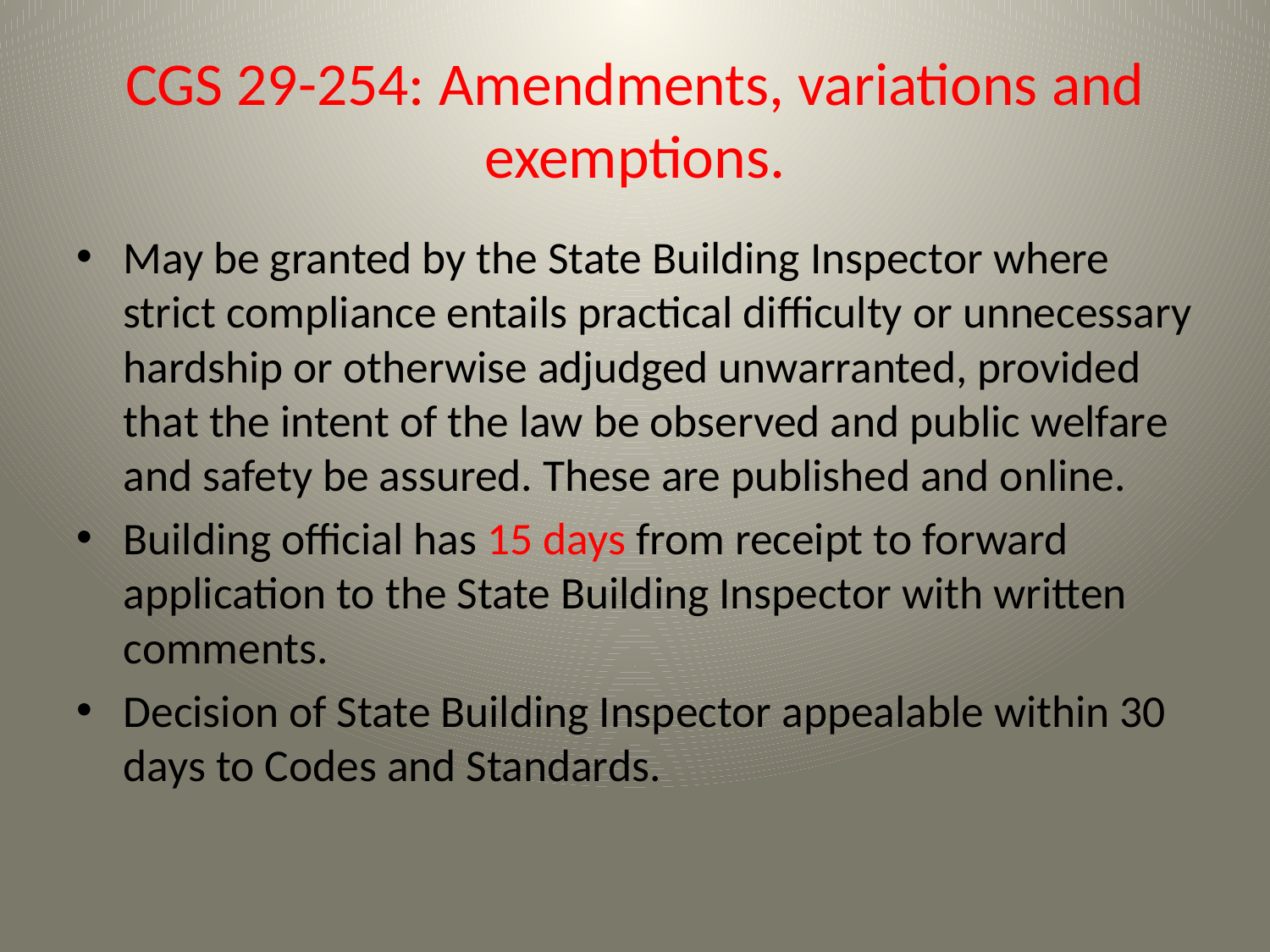

# CGS 29-254: Amendments, variations and exemptions.
May be granted by the State Building Inspector where strict compliance entails practical difficulty or unnecessary hardship or otherwise adjudged unwarranted, provided that the intent of the law be observed and public welfare and safety be assured. These are published and online.
Building official has 15 days from receipt to forward application to the State Building Inspector with written comments.
Decision of State Building Inspector appealable within 30 days to Codes and Standards.